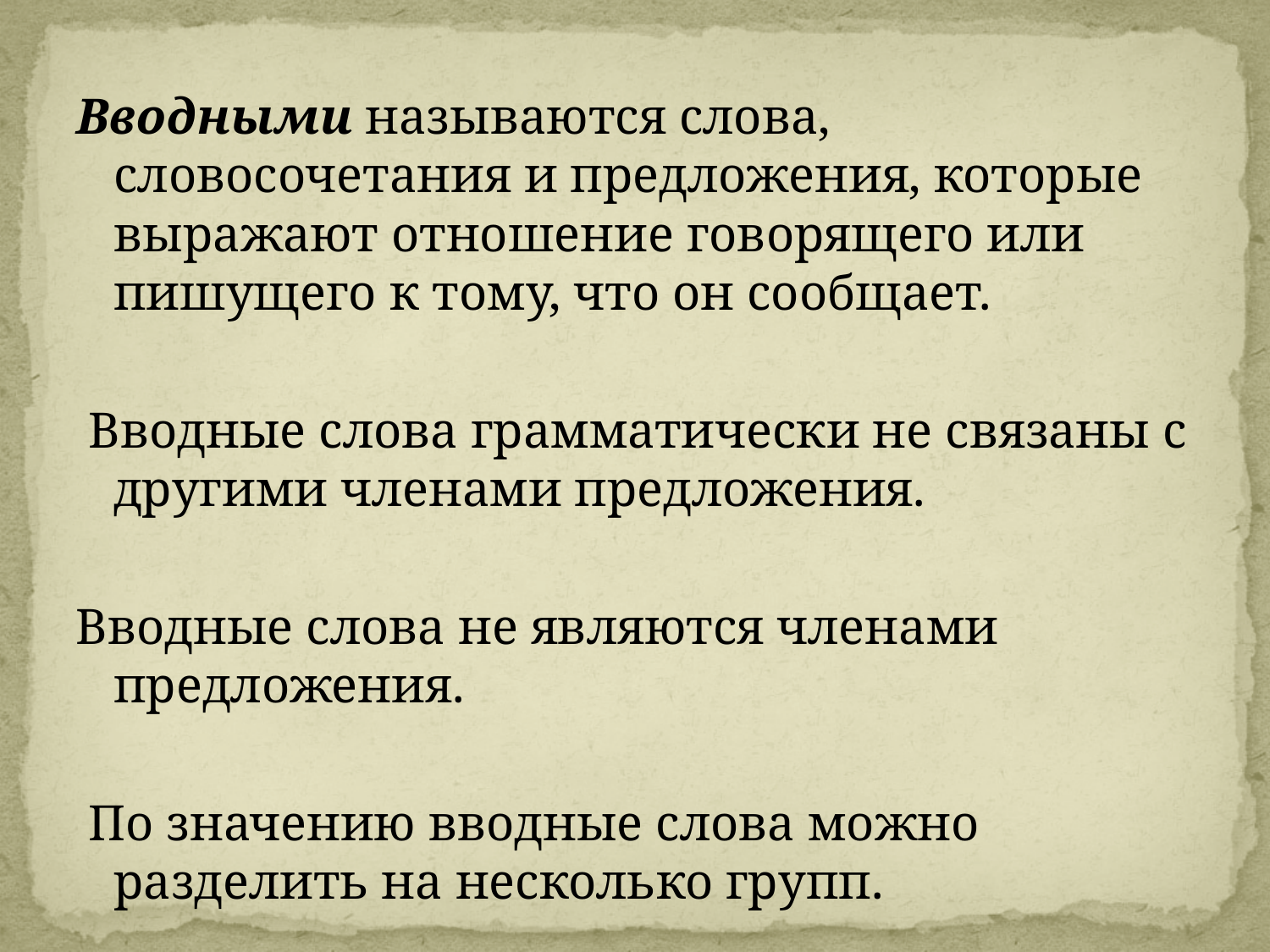

#
Вводными называются слова, словосочетания и предложения, которые выражают отношение говорящего или пишущего к тому, что он сообщает.

 Вводные слова грамматически не связаны с другими членами предложения.

Вводные слова не являются членами предложения.

 По значению вводные слова можно разделить на несколько групп.